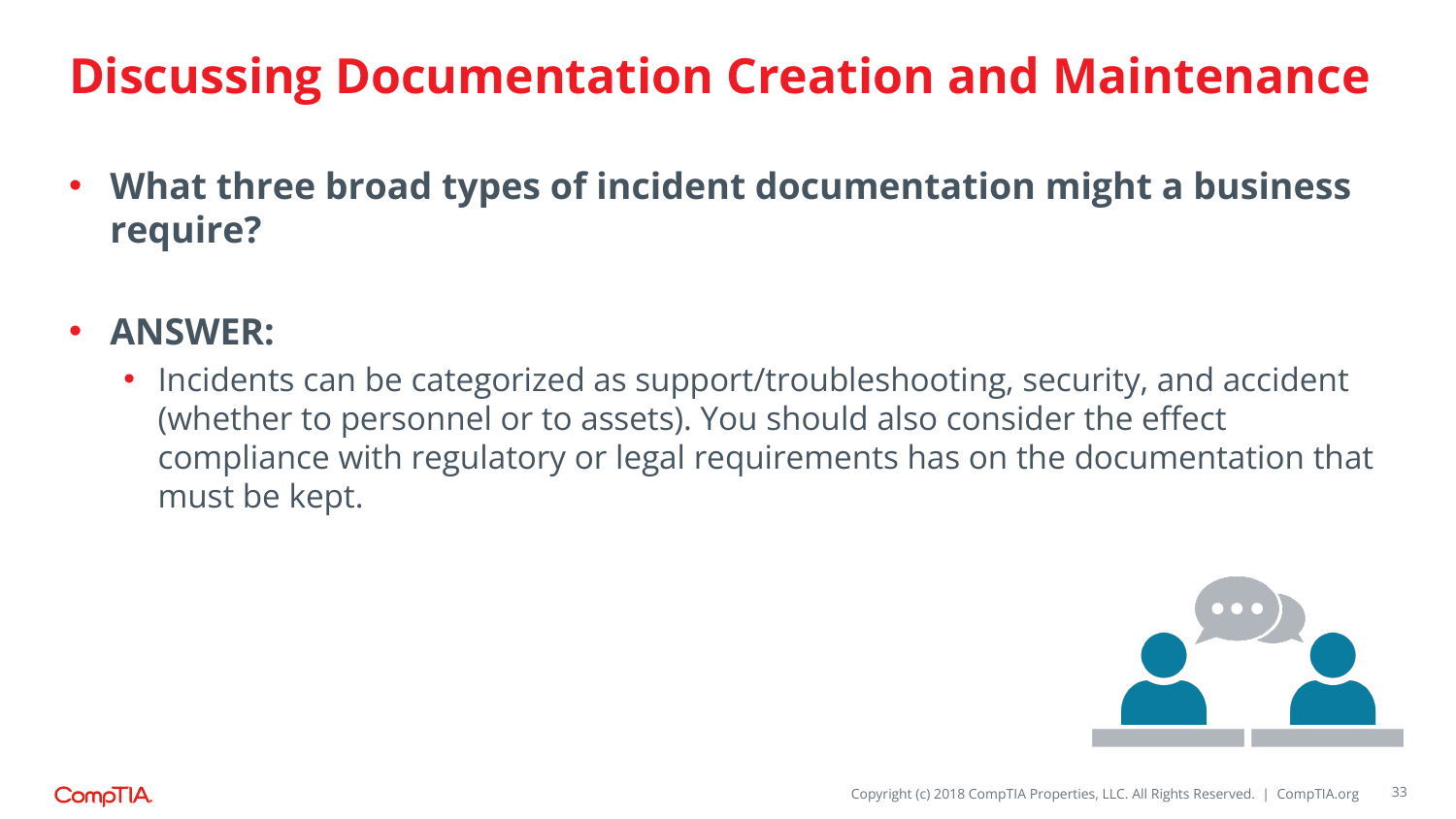

# Discussing Documentation Creation and Maintenance
What three broad types of incident documentation might a business require?

ANSWER:
Incidents can be categorized as support/troubleshooting, security, and accident (whether to personnel or to assets). You should also consider the effect compliance with regulatory or legal requirements has on the documentation that must be kept.
33